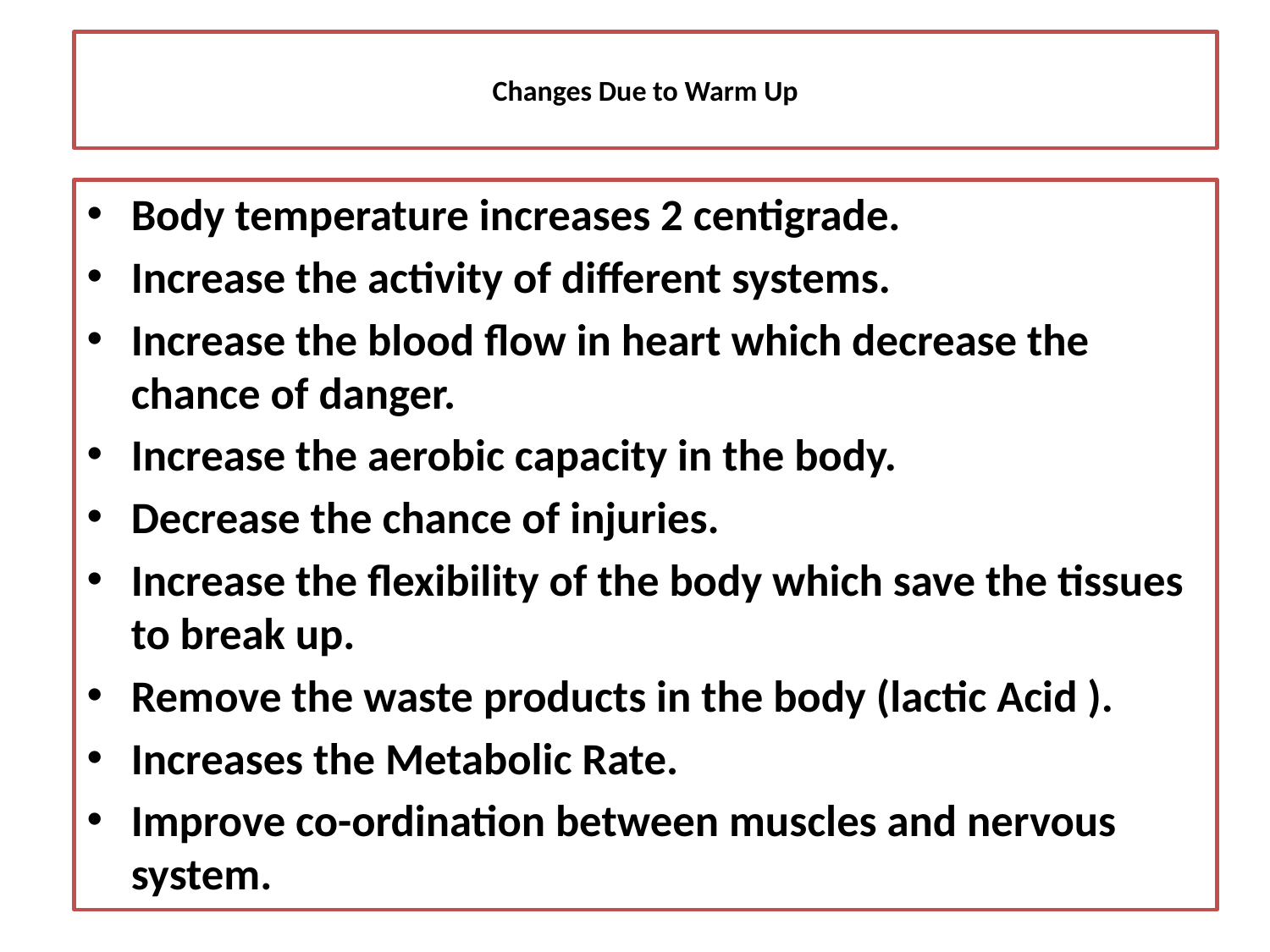

# Changes Due to Warm Up
Body temperature increases 2 centigrade.
Increase the activity of different systems.
Increase the blood flow in heart which decrease the chance of danger.
Increase the aerobic capacity in the body.
Decrease the chance of injuries.
Increase the flexibility of the body which save the tissues to break up.
Remove the waste products in the body (lactic Acid ).
Increases the Metabolic Rate.
Improve co-ordination between muscles and nervous system.